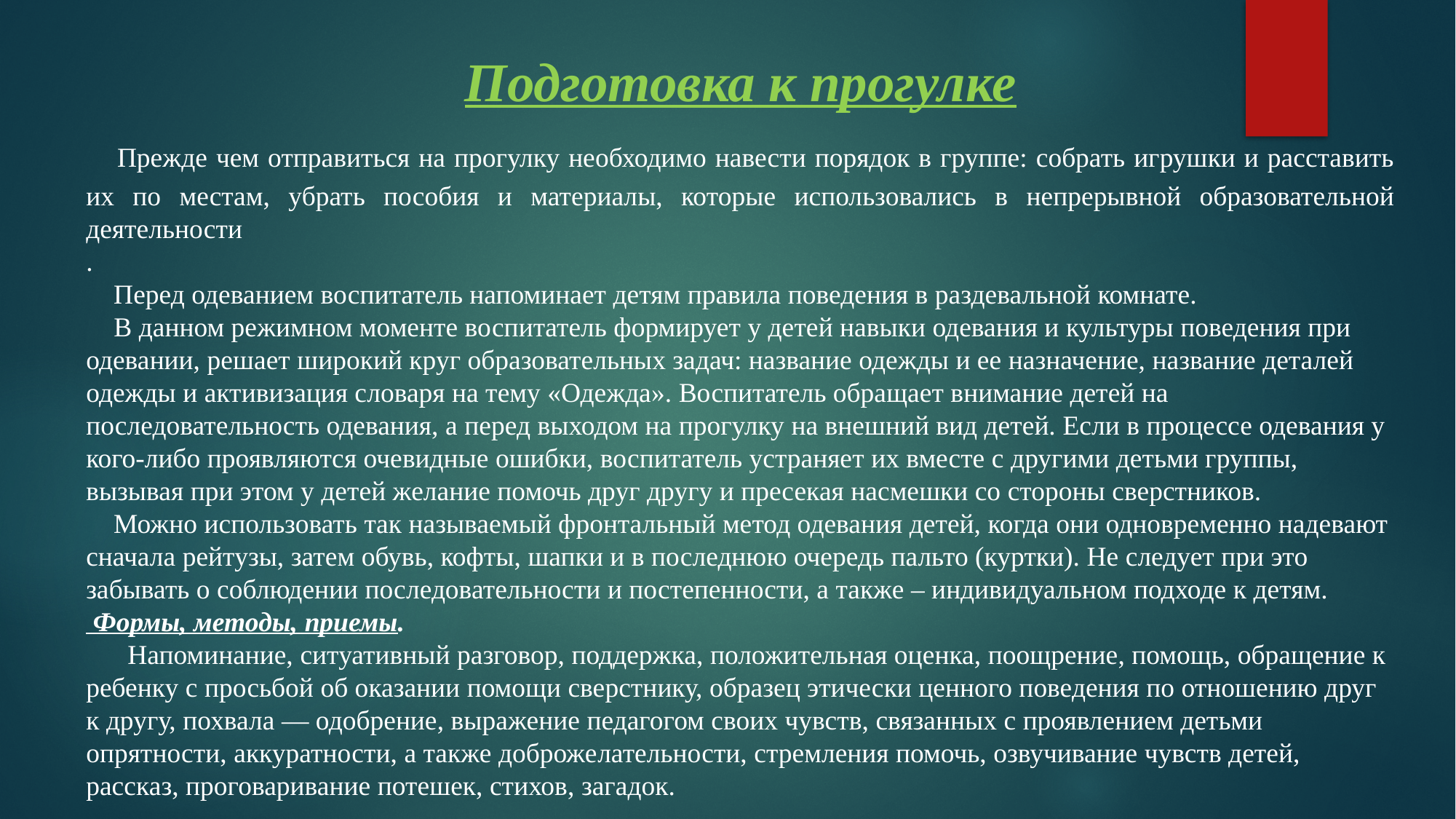

Подготовка к прогулке
  Прежде чем отправиться на прогулку необходимо навести порядок в группе: собрать игрушки и расставить их по местам, убрать пособия и материалы, которые использовались в непрерывной образовательной деятельности
.
    Перед одеванием воспитатель напоминает детям правила поведения в раздевальной комнате.
    В данном режимном моменте воспитатель формирует у детей навыки одевания и культуры поведения при одевании, решает широкий круг образовательных задач: название одежды и ее назначение, название деталей одежды и активизация словаря на тему «Одежда». Воспитатель обращает внимание детей на последовательность одевания, а перед выходом на прогулку на внешний вид детей. Если в процессе одевания у кого-либо проявляются очевидные ошибки, воспитатель устраняет их вместе с другими детьми группы, вызывая при этом у детей желание помочь друг другу и пресекая насмешки со стороны сверстников.
    Можно использовать так называемый фронтальный метод одевания детей, когда они одновременно надевают сначала рейтузы, затем обувь, кофты, шапки и в последнюю очередь пальто (куртки). Не следует при это забывать о соблюдении последовательности и постепенности, а также – индивидуальном подходе к детям.
 Формы, методы, приемы.
      Напоминание, ситуативный разговор, поддержка, положительная оценка, поощрение, помощь, обращение к ребенку с просьбой об оказании помощи сверстнику, образец этически ценного поведения по отношению друг к другу, похвала — одобрение, выражение педагогом своих чувств, связанных с проявлением детьми опрятности, аккуратности, а также доброже­лательности, стремления помочь, озвучивание чувств детей, рассказ, проговаривание потешек, стихов, загадок.